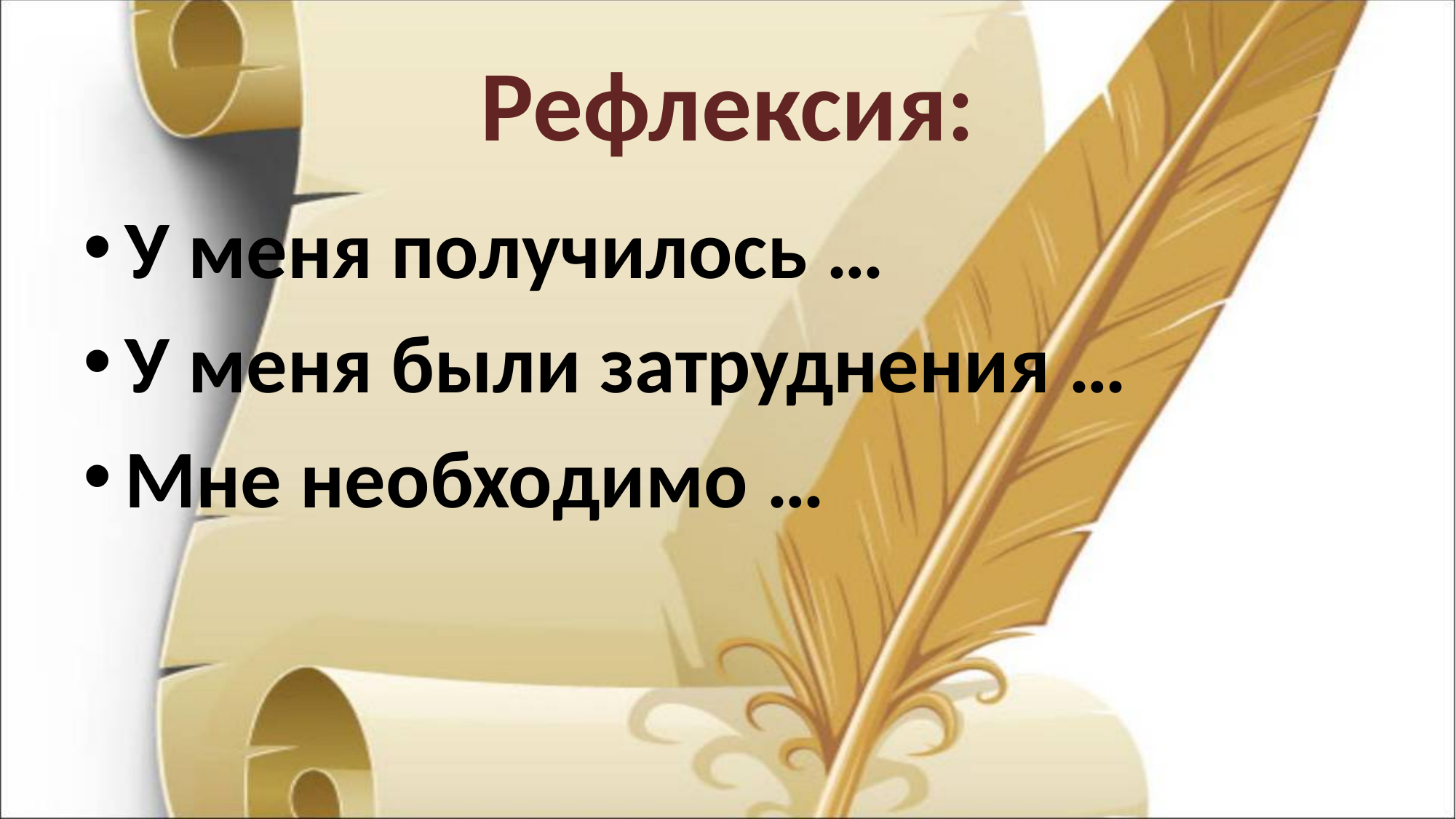

# Рефлексия:
У меня получилось …
У меня были затруднения …
Мне необходимо …